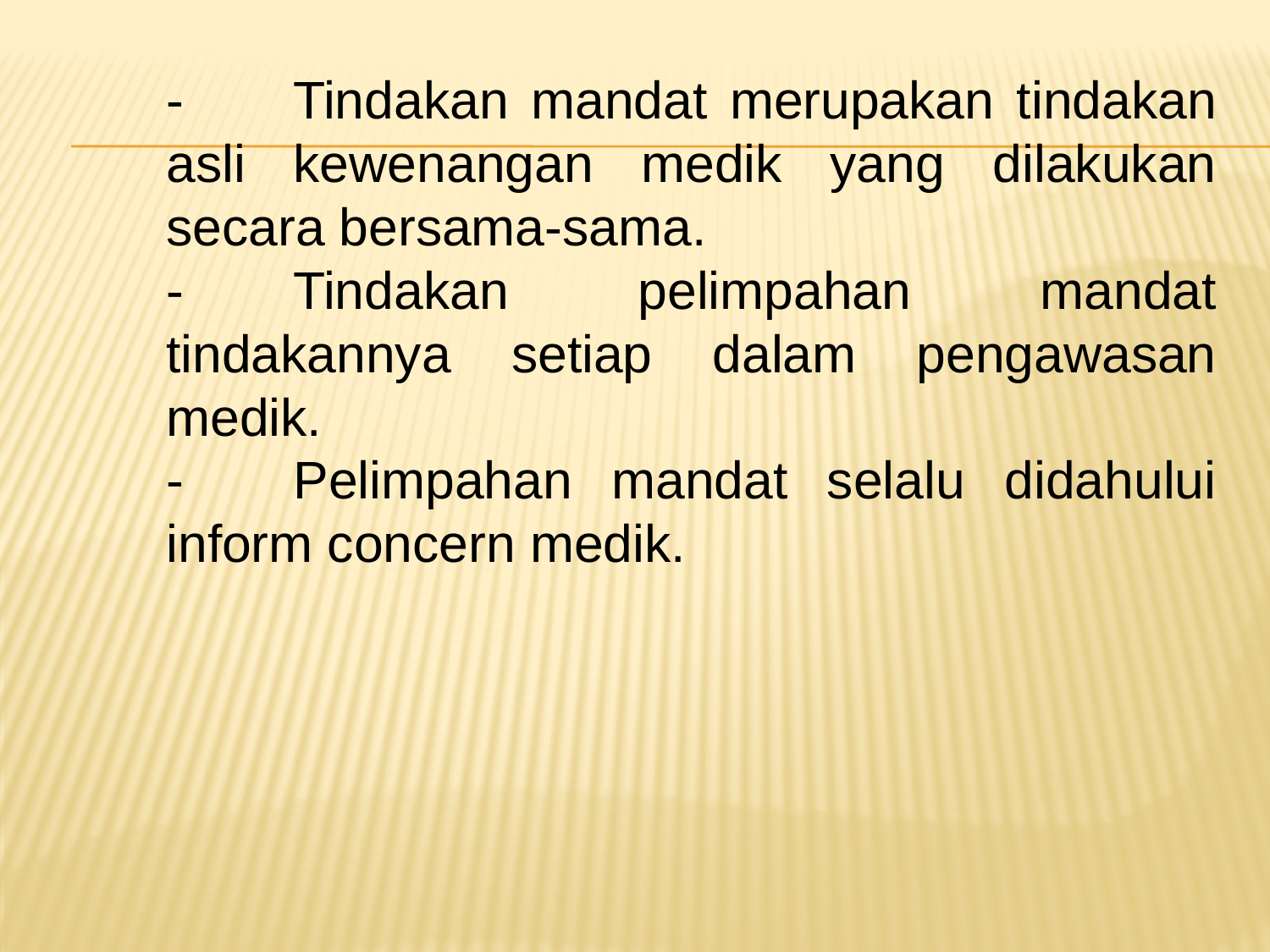

-	Tindakan mandat merupakan tindakan asli kewenangan medik yang dilakukan secara bersama-sama.
	-	Tindakan pelimpahan mandat tindakannya setiap dalam pengawasan medik.
	-	Pelimpahan mandat selalu didahului inform concern medik.